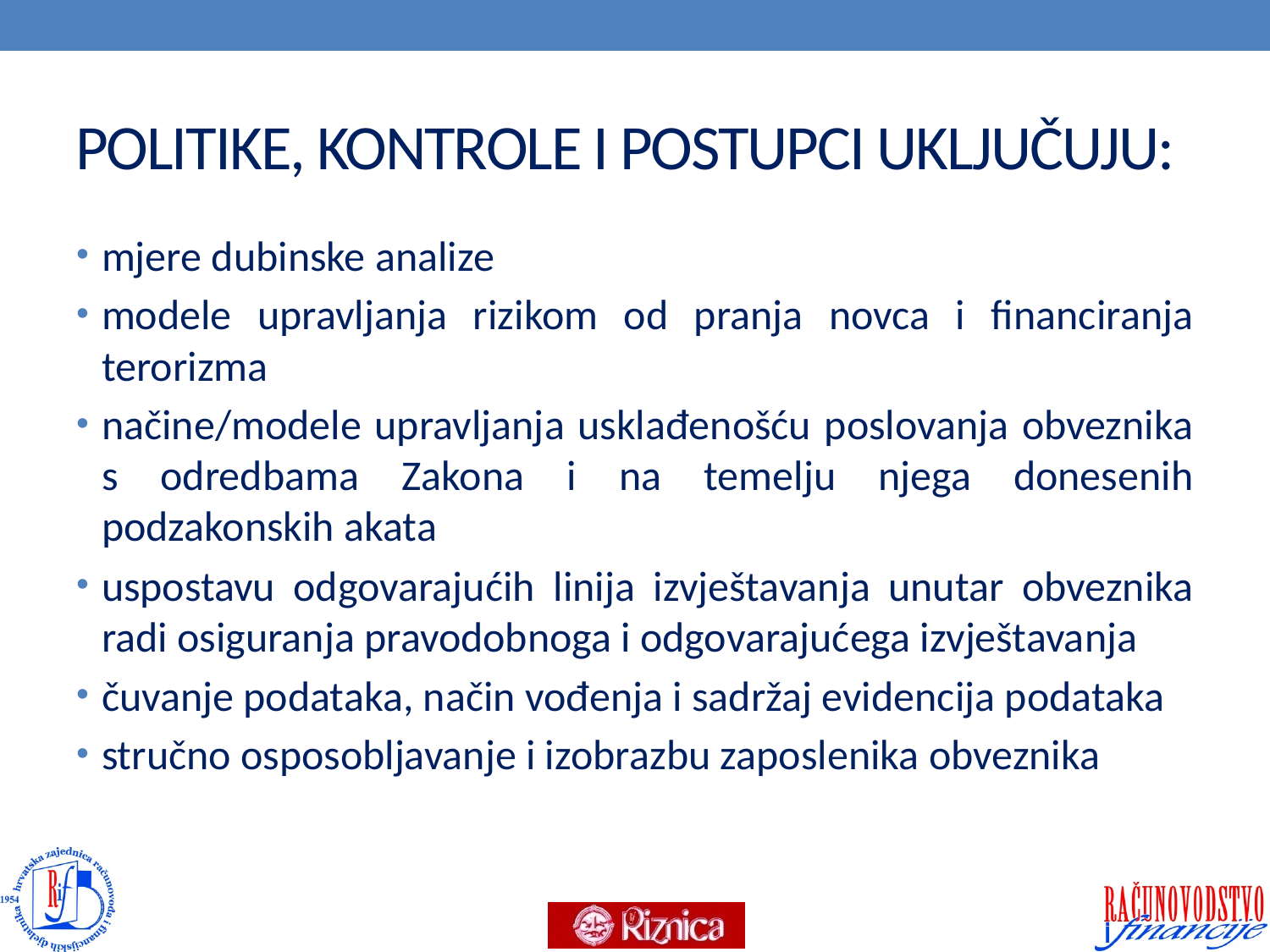

# POLITIKE, KONTROLE I POSTUPCI UKLJUČUJU:
mjere dubinske analize
modele upravljanja rizikom od pranja novca i financiranja terorizma
načine/modele upravljanja usklađenošću poslovanja obveznika s odredbama Zakona i na temelju njega donesenih podzakonskih akata
uspostavu odgovarajućih linija izvještavanja unutar obveznika radi osiguranja pravodobnoga i odgovarajućega izvještavanja
čuvanje podataka, način vođenja i sadržaj evidencija podataka
stručno osposobljavanje i izobrazbu zaposlenika obveznika